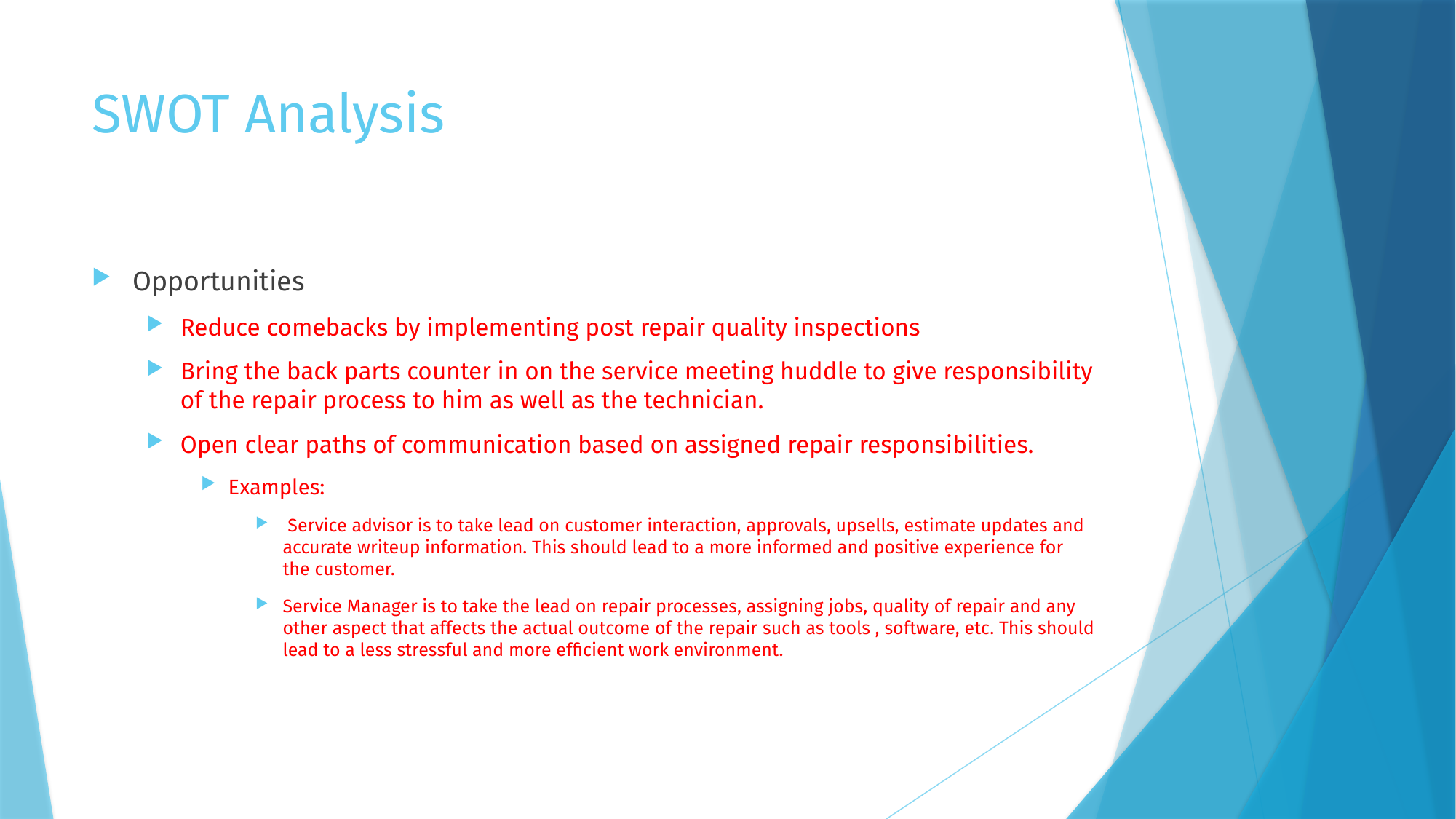

# SWOT Analysis
Opportunities
Reduce comebacks by implementing post repair quality inspections
Bring the back parts counter in on the service meeting huddle to give responsibility of the repair process to him as well as the technician.
Open clear paths of communication based on assigned repair responsibilities.
Examples:
 Service advisor is to take lead on customer interaction, approvals, upsells, estimate updates and accurate writeup information. This should lead to a more informed and positive experience for the customer.
Service Manager is to take the lead on repair processes, assigning jobs, quality of repair and any other aspect that affects the actual outcome of the repair such as tools , software, etc. This should lead to a less stressful and more efficient work environment.